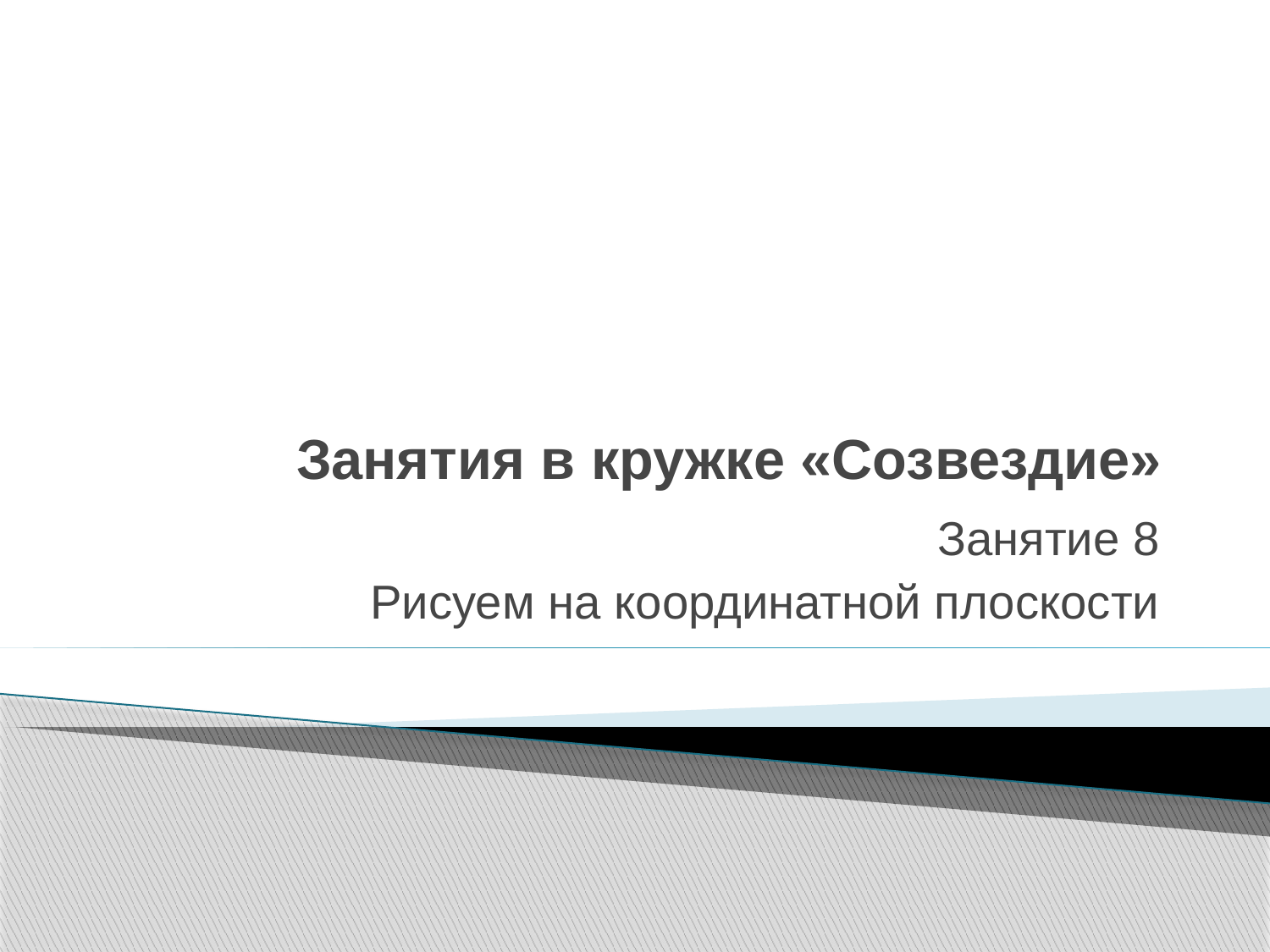

# Занятия в кружке «Созвездие»
Занятие 8
Рисуем на координатной плоскости